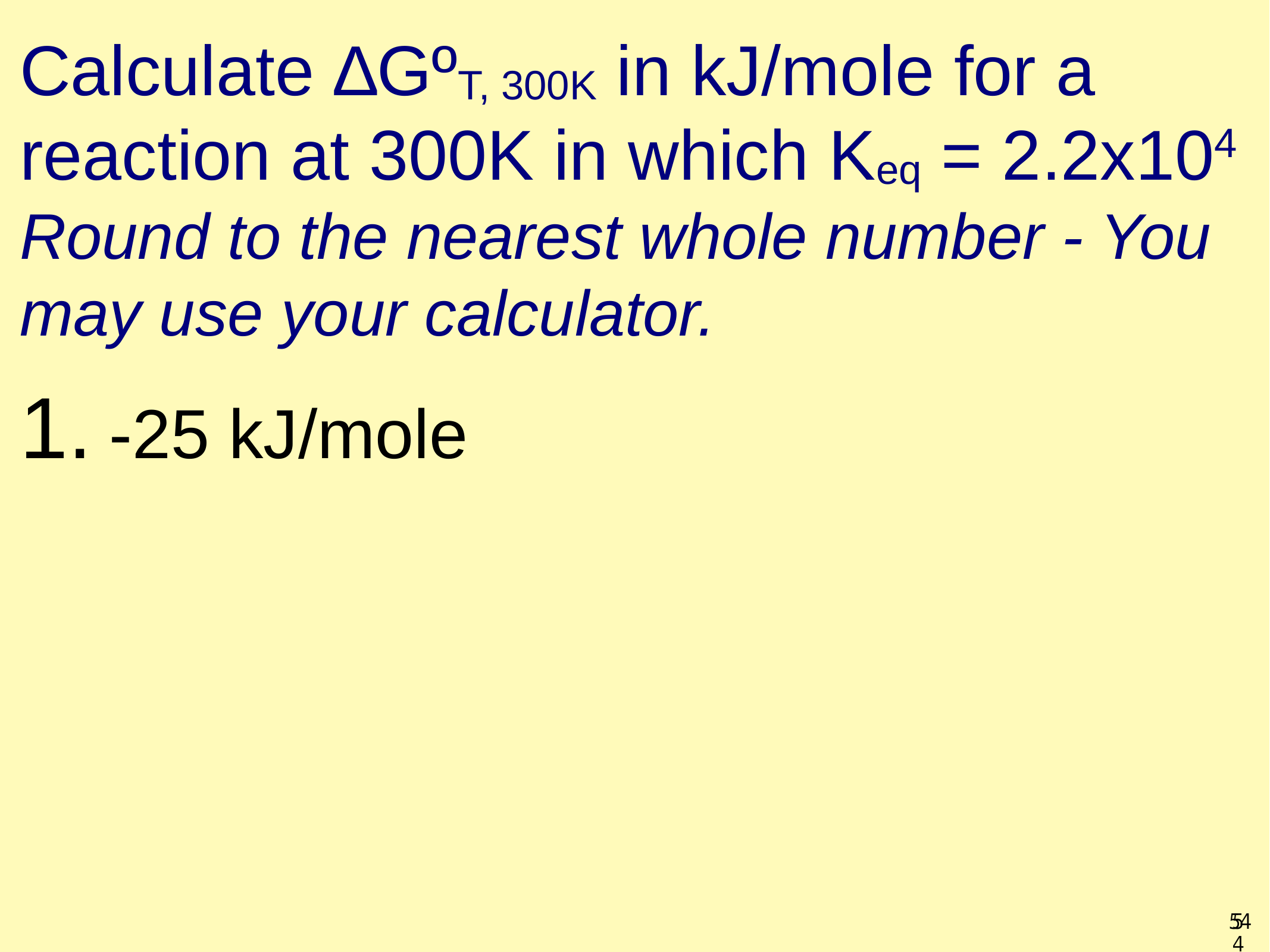

# Calculate ∆GºT, 300K in kJ/mole for a reaction at 300K in which Keq = 2.2x104 Round to the nearest whole number - You may use your calculator.
-25 kJ/mole
54
54